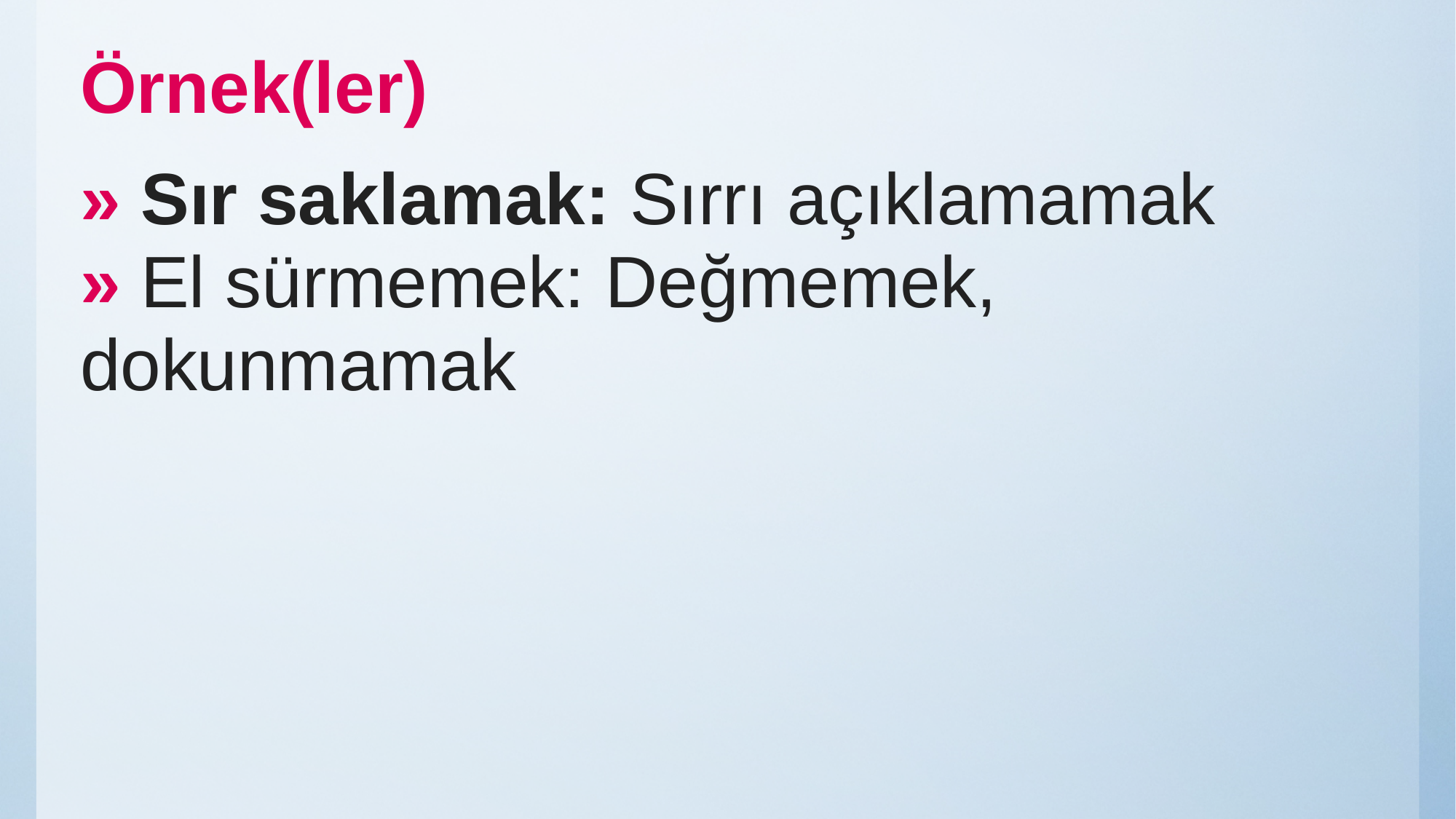

#
Örnek(ler)
» Sır saklamak: Sırrı açıklamamak
» El sürmemek: Değmemek, dokunmamak